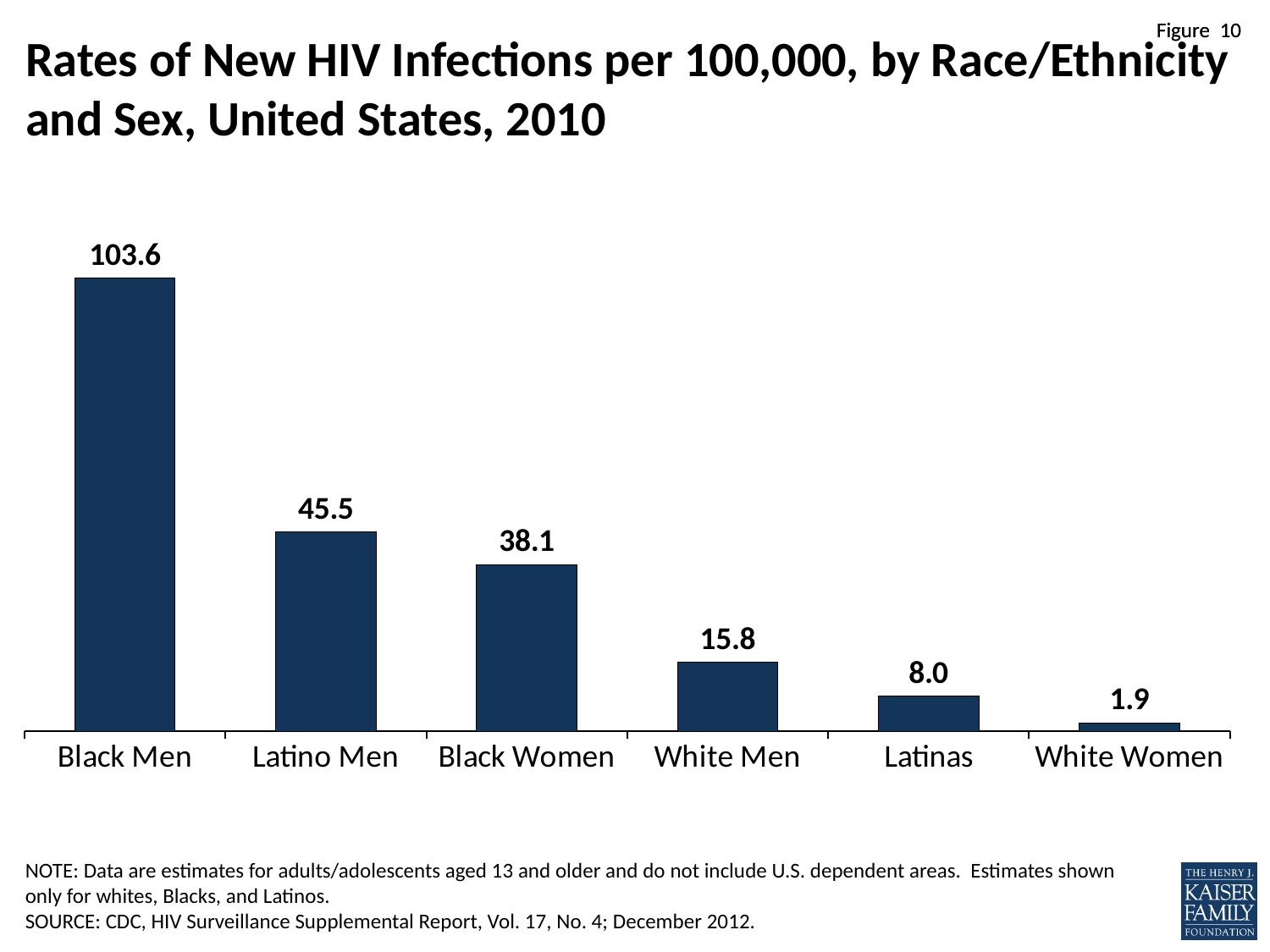

# Rates of New HIV Infections per 100,000, by Race/Ethnicity and Sex, United States, 2010

### Chart

| Category | Column2 |
|---|---|
| Black Men | 103.6 |
| Latino Men | 45.5 |
| Black Women | 38.1 |
| White Men | 15.8 |
| Latinas | 8.0 |
| White Women | 1.9000000000000001 |
NOTE: Data are estimates for adults/adolescents aged 13 and older and do not include U.S. dependent areas.  Estimates shown only for whites, Blacks, and Latinos.
SOURCE: CDC, HIV Surveillance Supplemental Report, Vol. 17, No. 4; December 2012.